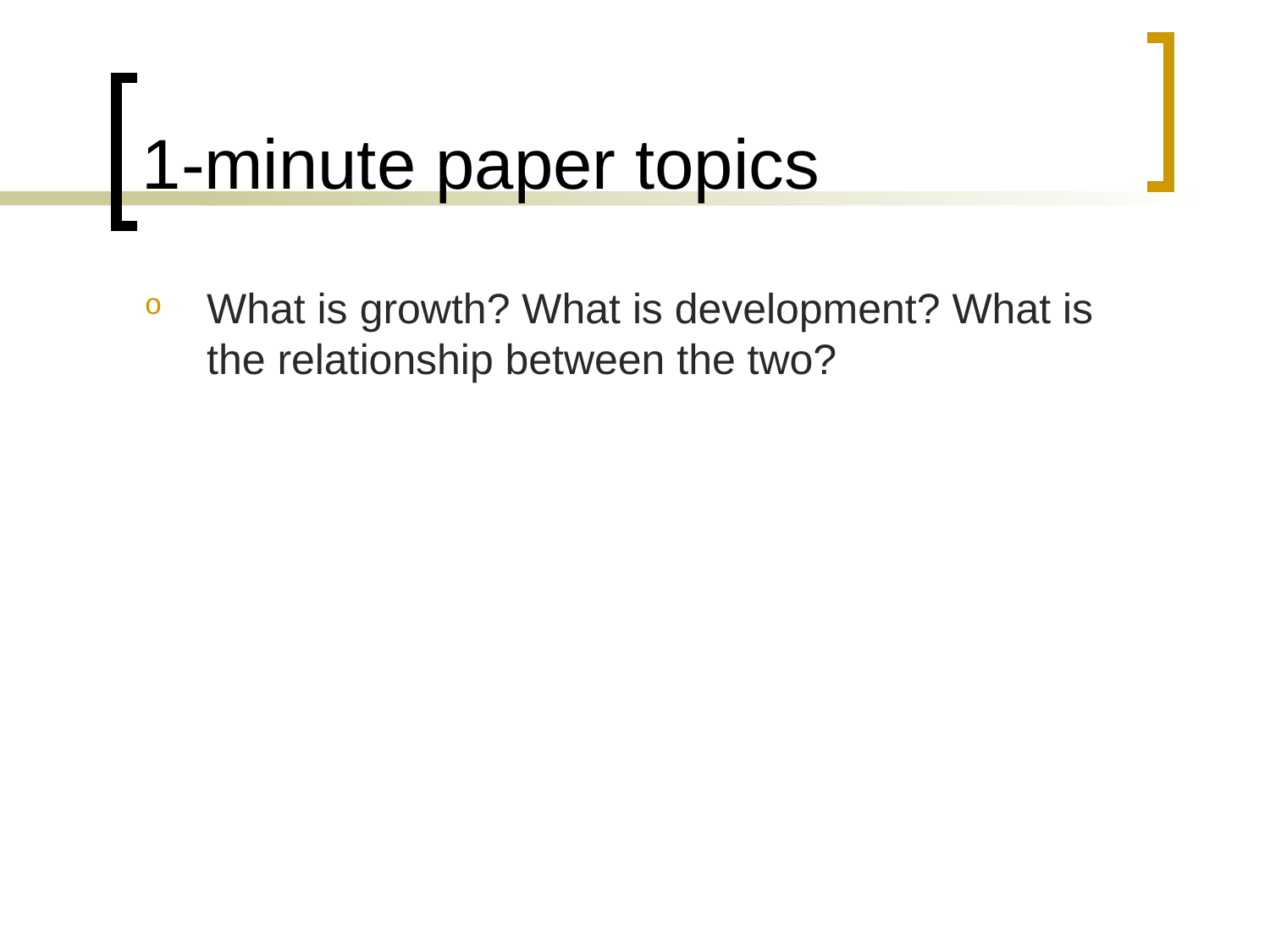

# 1-minute paper topics
What is growth? What is development? What is the relationship between the two?